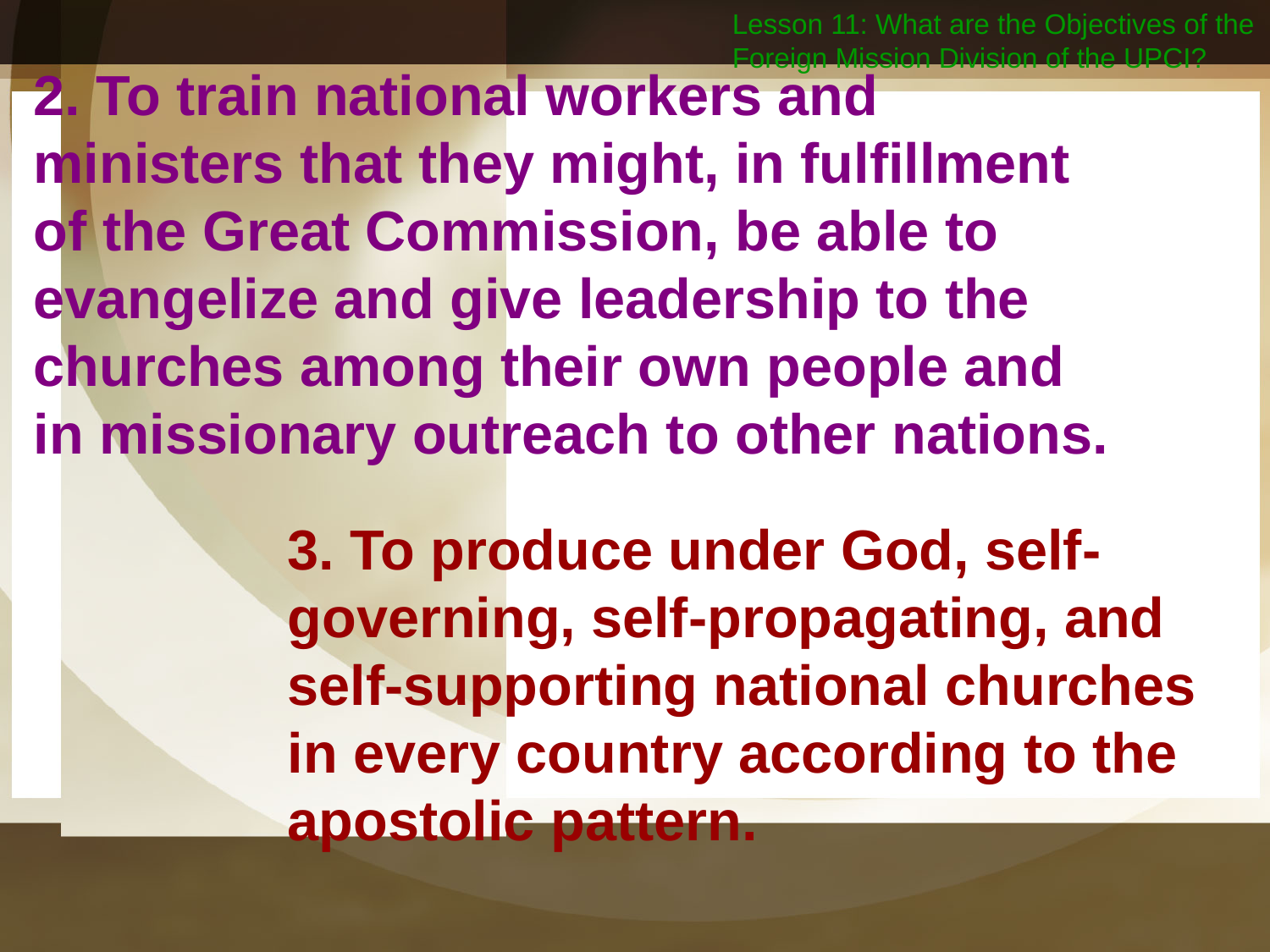

Lesson 11: What are the Objectives of the Foreign Mission Division of the UPCI?
2. To train national workers and ministers that they might, in fulfillment of the Great Commission, be able to evangelize and give leadership to the churches among their own people and in missionary outreach to other nations.
3. To produce under God, self-governing, self-propagating, and self-supporting national churches in every country according to the apostolic pattern.